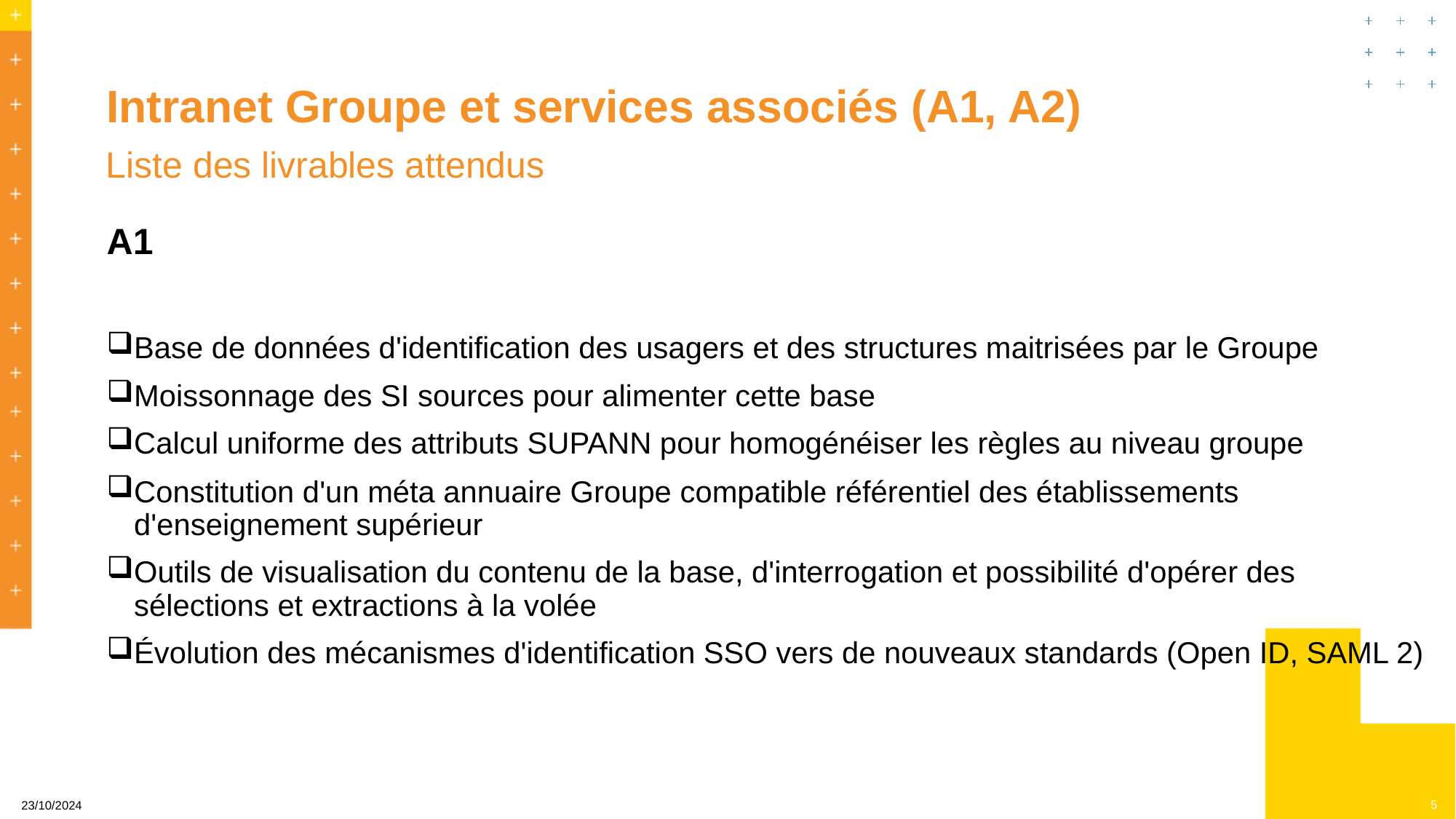

# Intranet Groupe et services associés (A1, A2)
Liste des livrables attendus

A1

Base de données d'identification des usagers et des structures maitrisées par le Groupe
Moissonnage des SI sources pour alimenter cette base
Calcul uniforme des attributs SUPANN pour homogénéiser les règles au niveau groupe
Constitution d'un méta annuaire Groupe compatible référentiel des établissements d'enseignement supérieur
Outils de visualisation du contenu de la base, d'interrogation et possibilité d'opérer des sélections et extractions à la volée
Évolution des mécanismes d'identification SSO vers de nouveaux standards (Open ID, SAML 2)

5
23/10/2024